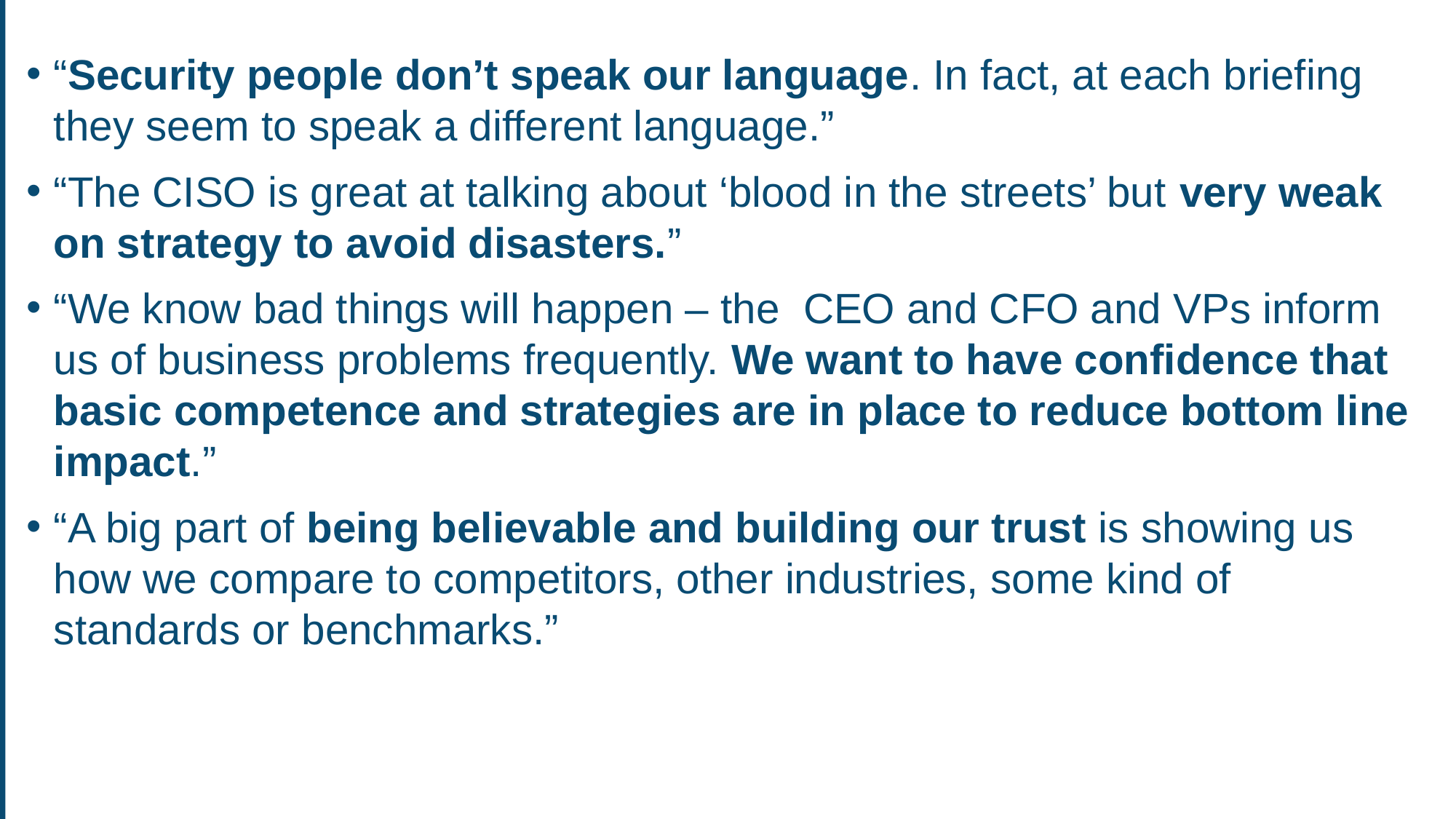

“Security people don’t speak our language. In fact, at each briefing they seem to speak a different language.”
“The CISO is great at talking about ‘blood in the streets’ but very weak on strategy to avoid disasters.”
“We know bad things will happen – the  CEO and CFO and VPs inform us of business problems frequently. We want to have confidence that basic competence and strategies are in place to reduce bottom line impact.”
“A big part of being believable and building our trust is showing us how we compare to competitors, other industries, some kind of standards or benchmarks.”